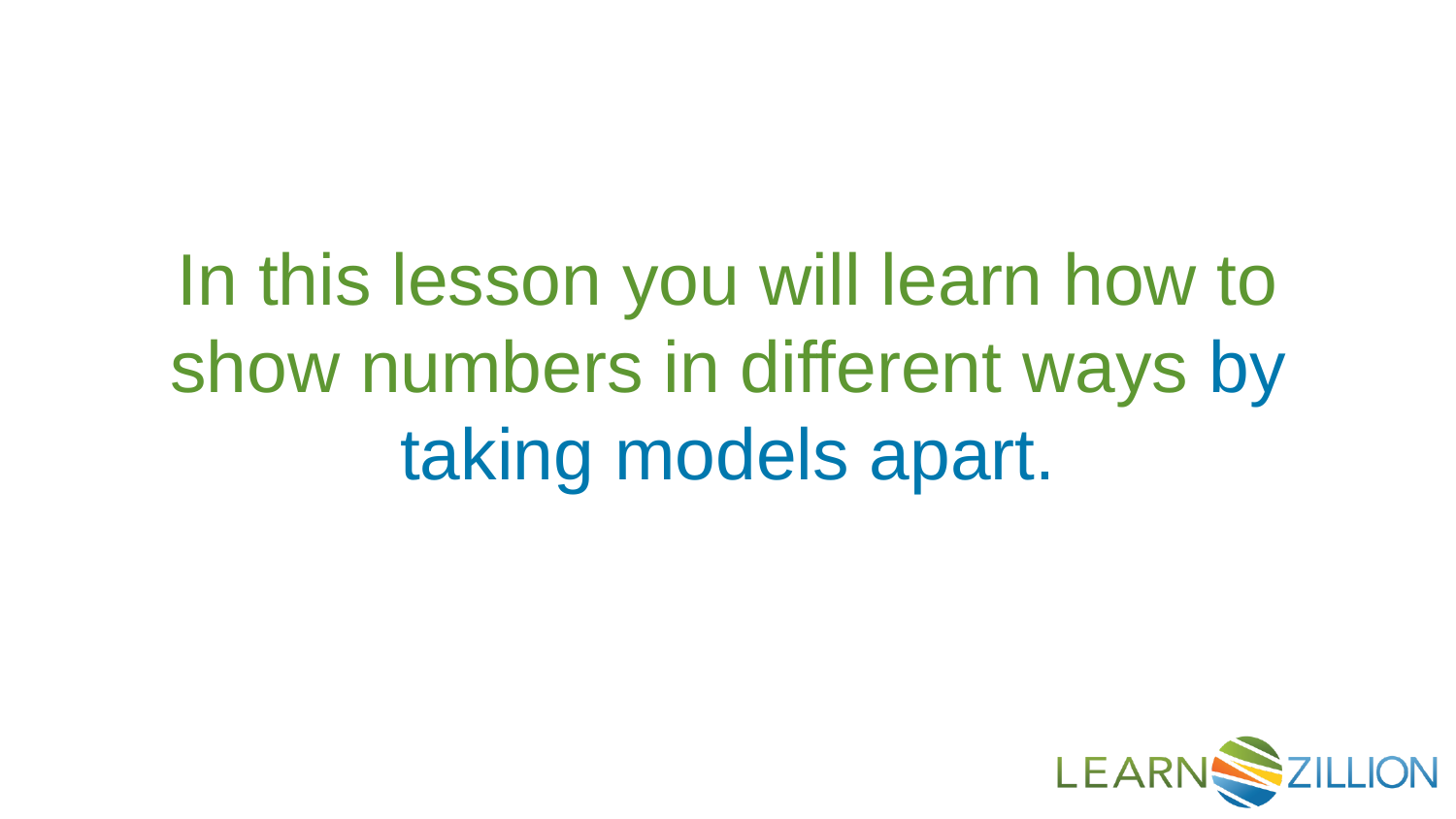

In this lesson you will learn how to show numbers in different ways by taking models apart.